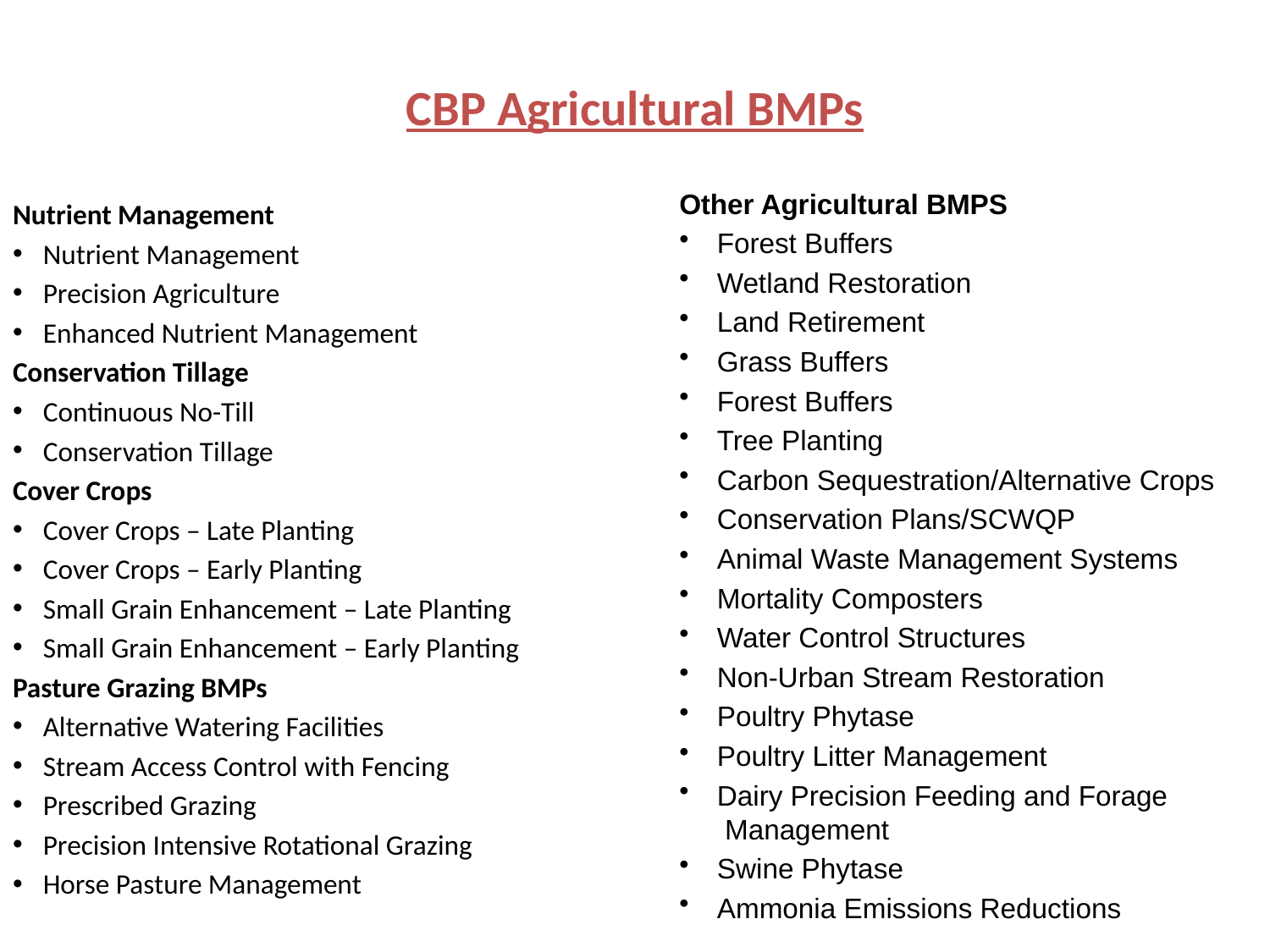

CBP Agricultural BMPs
Other Agricultural BMPS
 Forest Buffers
 Wetland Restoration
 Land Retirement
 Grass Buffers
 Forest Buffers
 Tree Planting
 Carbon Sequestration/Alternative Crops
 Conservation Plans/SCWQP
 Animal Waste Management Systems
 Mortality Composters
 Water Control Structures
 Non-Urban Stream Restoration
 Poultry Phytase
 Poultry Litter Management
 Dairy Precision Feeding and Forage
  Management
 Swine Phytase
 Ammonia Emissions Reductions
Nutrient Management
 Nutrient Management
 Precision Agriculture
 Enhanced Nutrient Management
Conservation Tillage
 Continuous No-Till
 Conservation Tillage
Cover Crops
 Cover Crops – Late Planting
 Cover Crops – Early Planting
 Small Grain Enhancement – Late Planting
 Small Grain Enhancement – Early Planting
Pasture Grazing BMPs
 Alternative Watering Facilities
 Stream Access Control with Fencing
 Prescribed Grazing
 Precision Intensive Rotational Grazing
 Horse Pasture Management